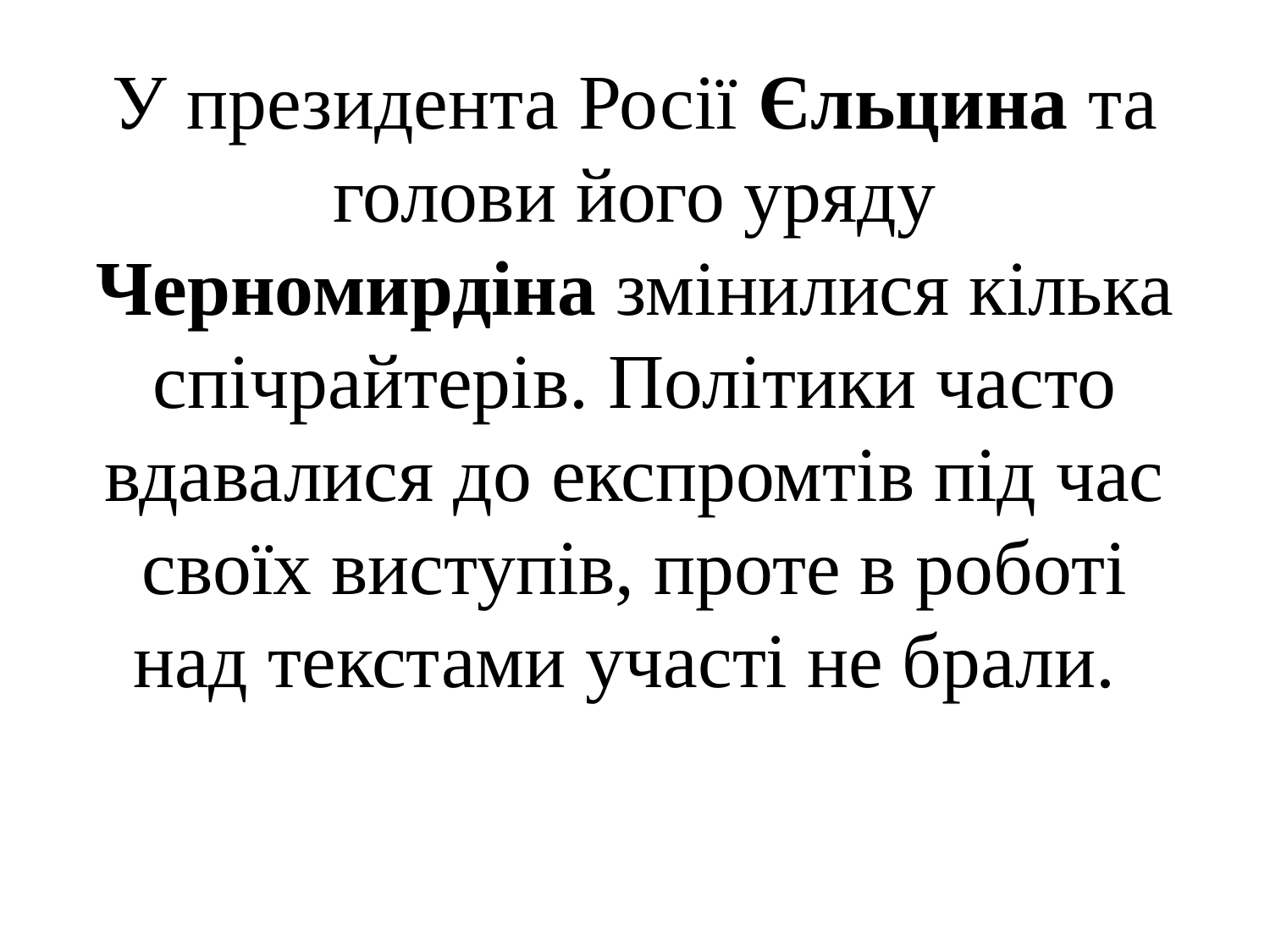

# У президента Росії Єльцина та голови його уряду Черномирдіна змінилися кілька спічрайтерів. Політики часто вдавалися до експромтів під час своїх виступів, проте в роботі над текстами участі не брали.